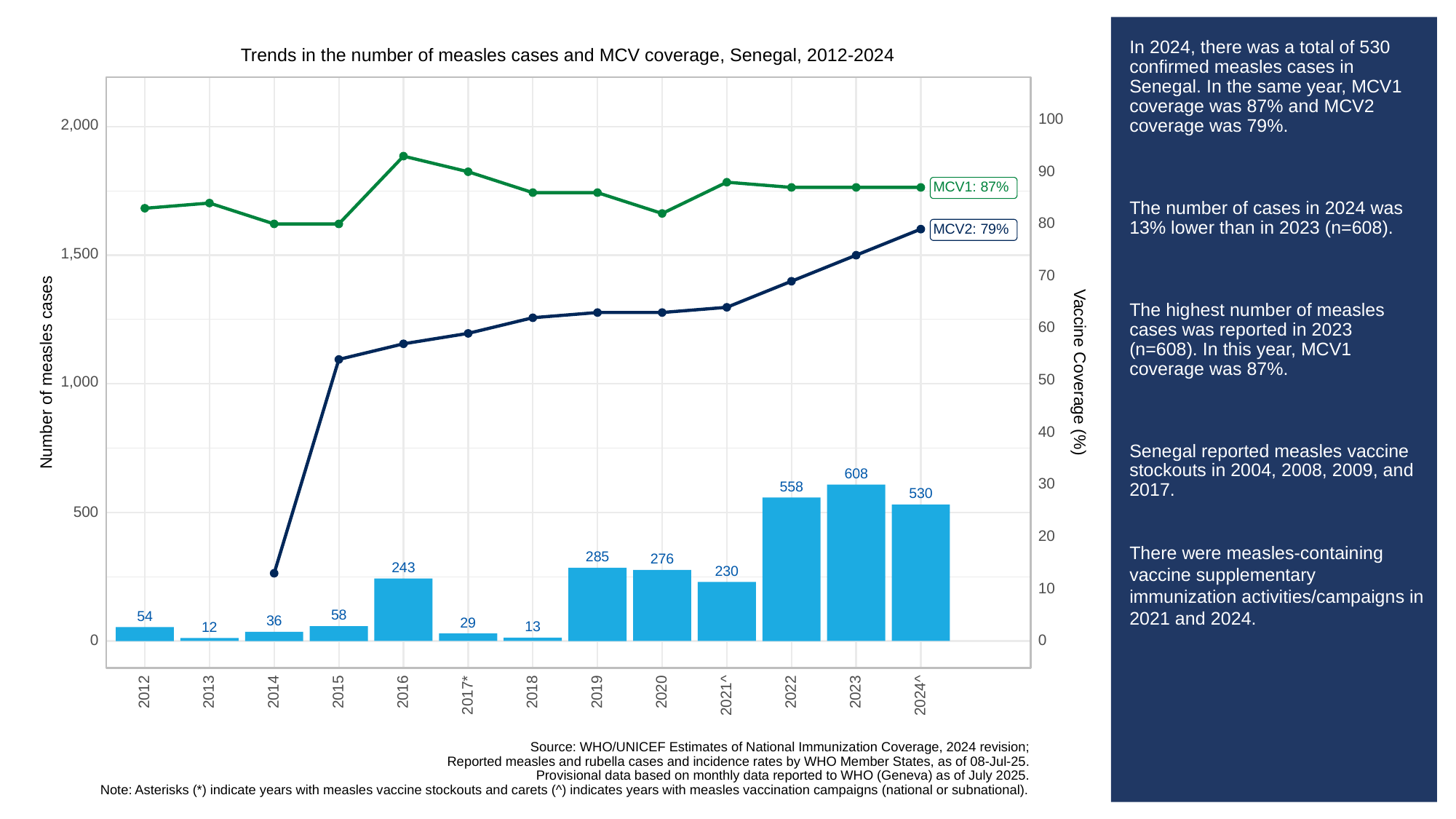

# In 2024, there was a total of 530 confirmed measles cases in Senegal. In the same year, MCV1 coverage was 87% and MCV2 coverage was 79%.

The number of cases in 2024 was 13% lower than in 2023 (n=608).

The highest number of measles cases was reported in 2023 (n=608). In this year, MCV1 coverage was 87%.

Senegal reported measles vaccine stockouts in 2004, 2008, 2009, and 2017.

There were measles-containing vaccine supplementary immunization activities/campaigns in 2021 and 2024.

Trends in the number of measles cases and MCV coverage, Senegal, 2012-2024

100
2,000

90

MCV1: 87%

80

MCV2: 79%

1,500

70

60

Vaccine Coverage (%)
Number of measles cases
50
1,000

40

608
30
558

530

500

20
285
276
243
230

10
58
54
36
29
13
12

0
0

2013
2023
2012
2014
2015
2016
2018
2019
2020
2022
2017*
2021^
2024^
Source: WHO/UNICEF Estimates of National Immunization Coverage, 2024 revision;
Reported measles and rubella cases and incidence rates by WHO Member States, as of 08-Jul-25.
Provisional data based on monthly data reported to WHO (Geneva) as of July 2025.
Note: Asterisks (*) indicate years with measles vaccine stockouts and carets (^) indicates years with measles vaccination campaigns (national or subnational).